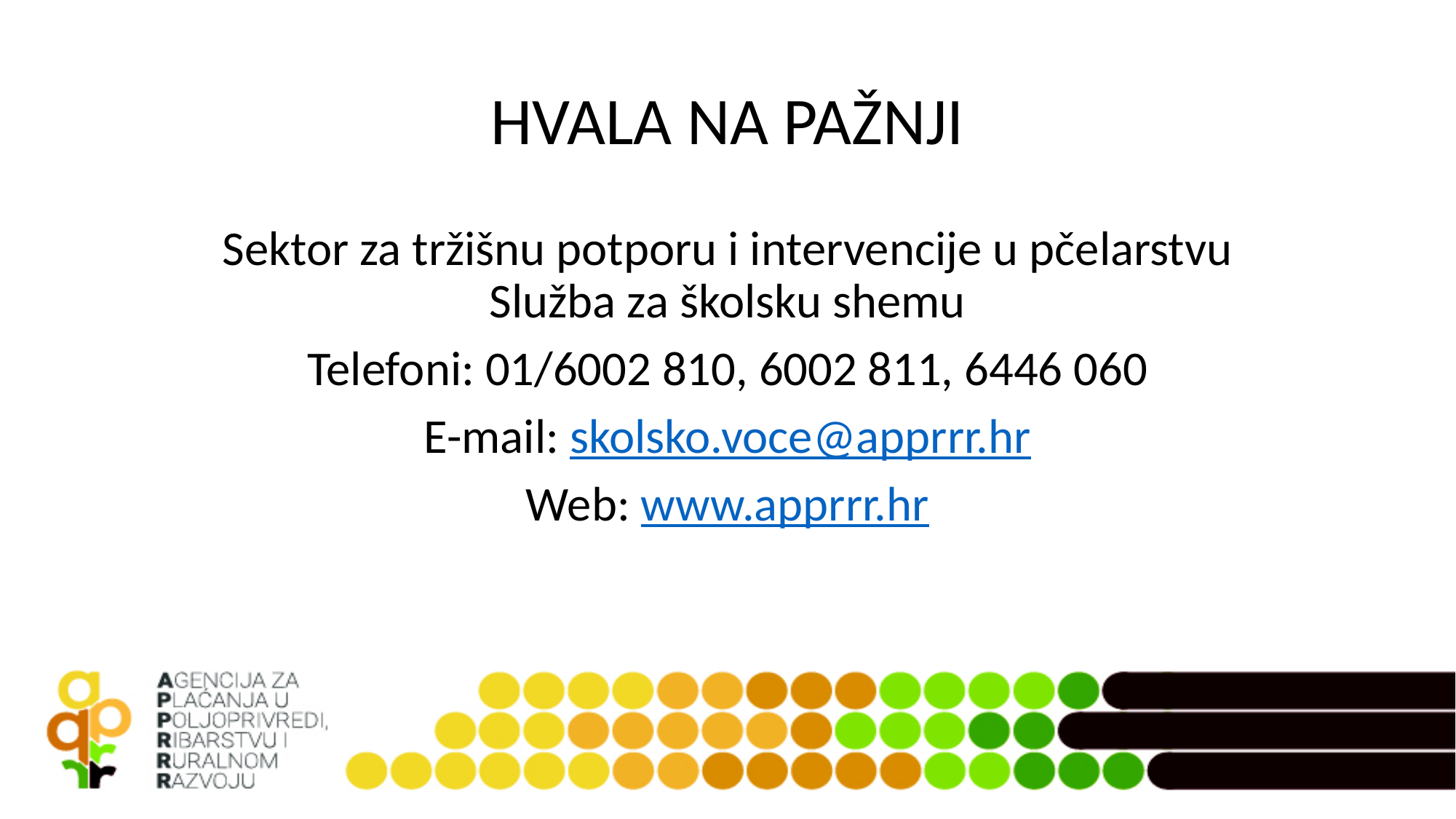

# HVALA NA PAŽNJI
Sektor za tržišnu potporu i intervencije u pčelarstvu
Služba za školsku shemu
Telefoni: 01/6002 810, 6002 811, 6446 060
E-mail: skolsko.voce@apprrr.hr
Web: www.apprrr.hr